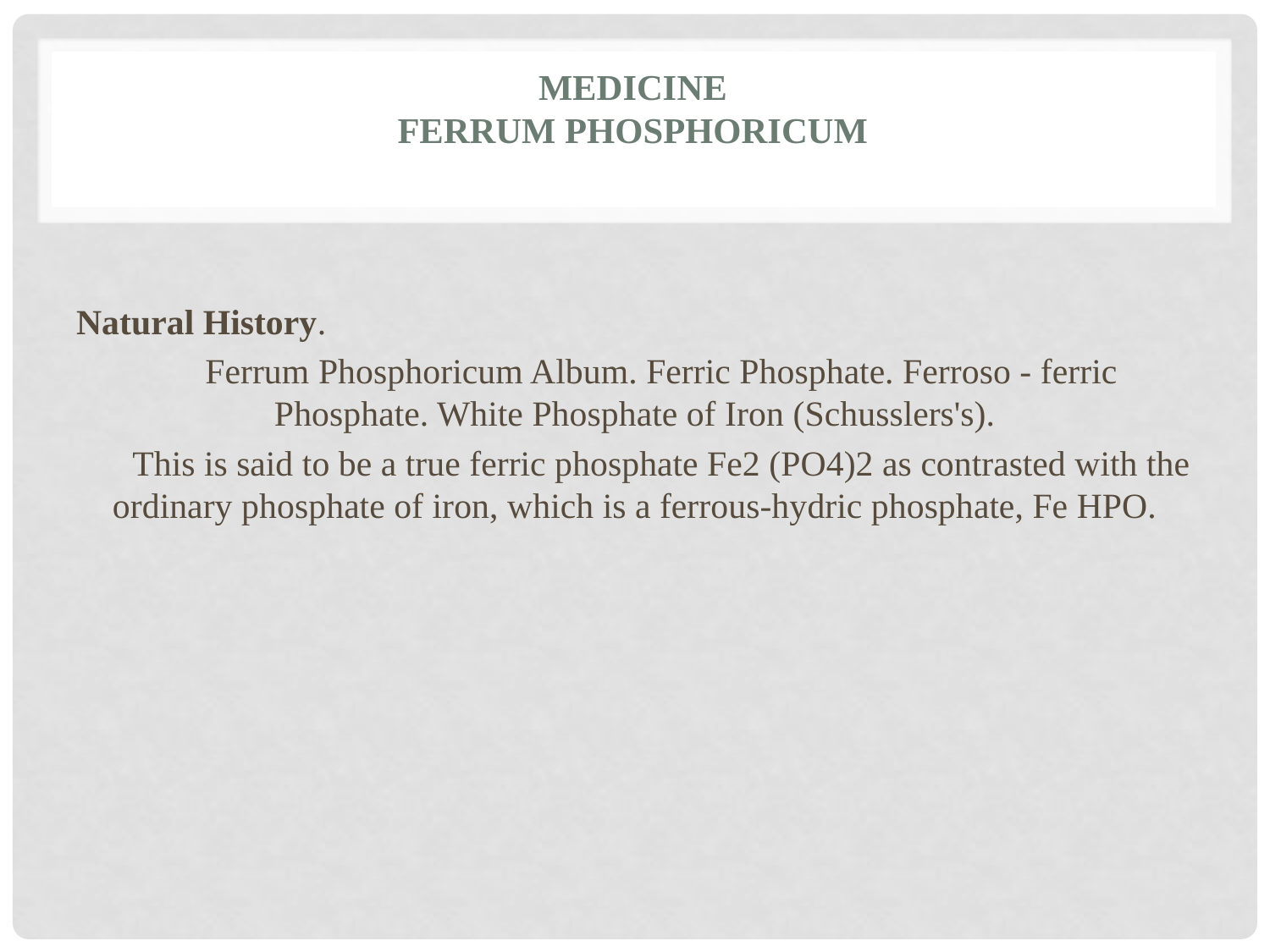

# MEDICINE Ferrum phosphoricum

Natural History.
      Ferrum Phosphoricum Album. Ferric Phosphate. Ferroso - ferric Phosphate. White Phosphate of Iron (Schusslers's).
      This is said to be a true ferric phosphate Fe2 (PO4)2 as contrasted with the ordinary phosphate of iron, which is a ferrous-hydric phosphate, Fe HPO.